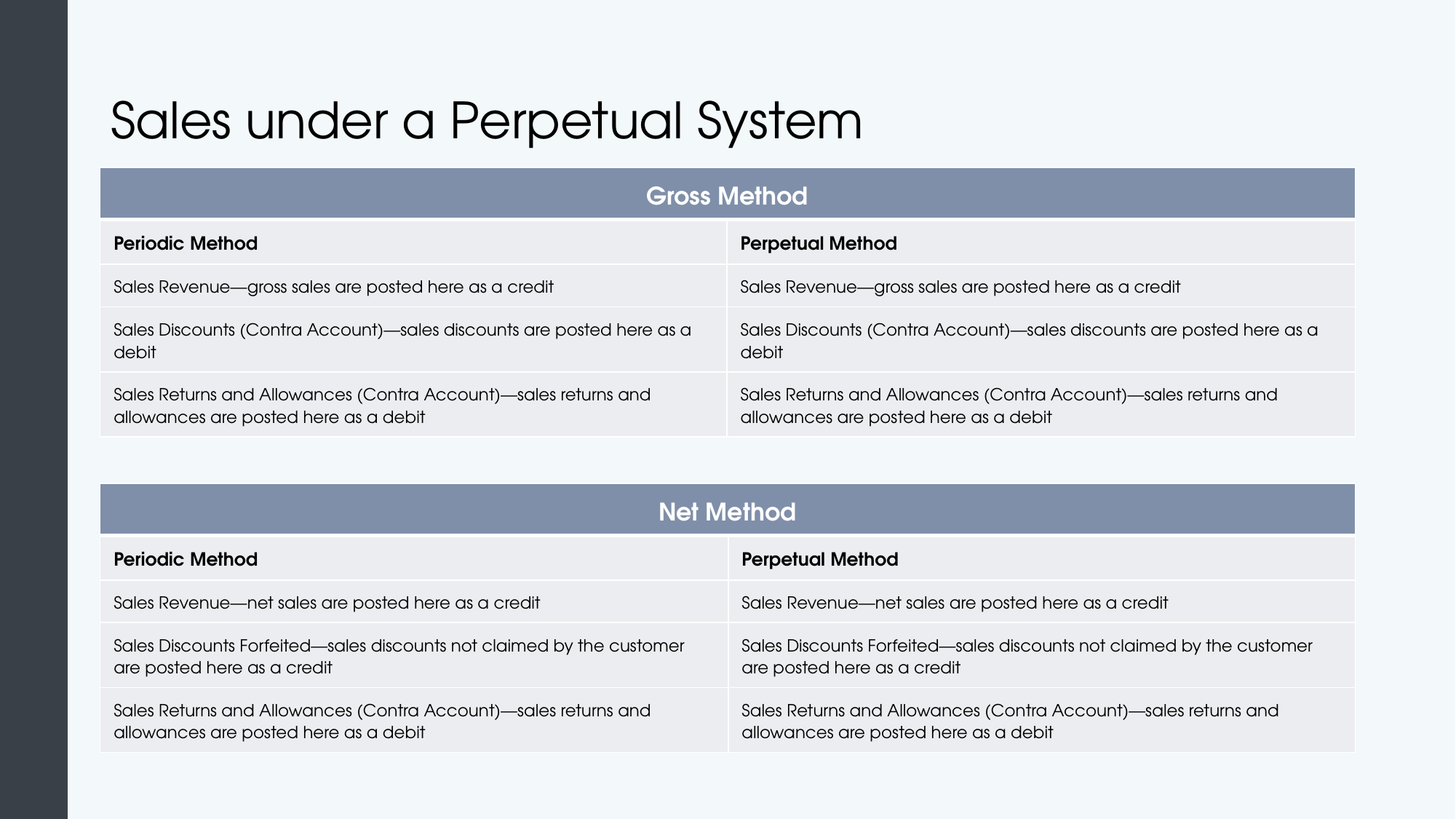

# Sales under a Perpetual System
| Gross Method |  |
| --- | --- |
| Periodic Method | Perpetual Method |
| Sales Revenue—gross sales are posted here as a credit | Sales Revenue—gross sales are posted here as a credit |
| Sales Discounts (Contra Account)—sales discounts are posted here as a debit | Sales Discounts (Contra Account)—sales discounts are posted here as a debit |
| Sales Returns and Allowances (Contra Account)—sales returns and allowances are posted here as a debit | Sales Returns and Allowances (Contra Account)—sales returns and allowances are posted here as a debit |
| Net Method |  |
| --- | --- |
| Periodic Method | Perpetual Method |
| Sales Revenue—net sales are posted here as a credit | Sales Revenue—net sales are posted here as a credit |
| Sales Discounts Forfeited—sales discounts not claimed by the customer are posted here as a credit | Sales Discounts Forfeited—sales discounts not claimed by the customer are posted here as a credit |
| Sales Returns and Allowances (Contra Account)—sales returns and allowances are posted here as a debit | Sales Returns and Allowances (Contra Account)—sales returns and allowances are posted here as a debit |